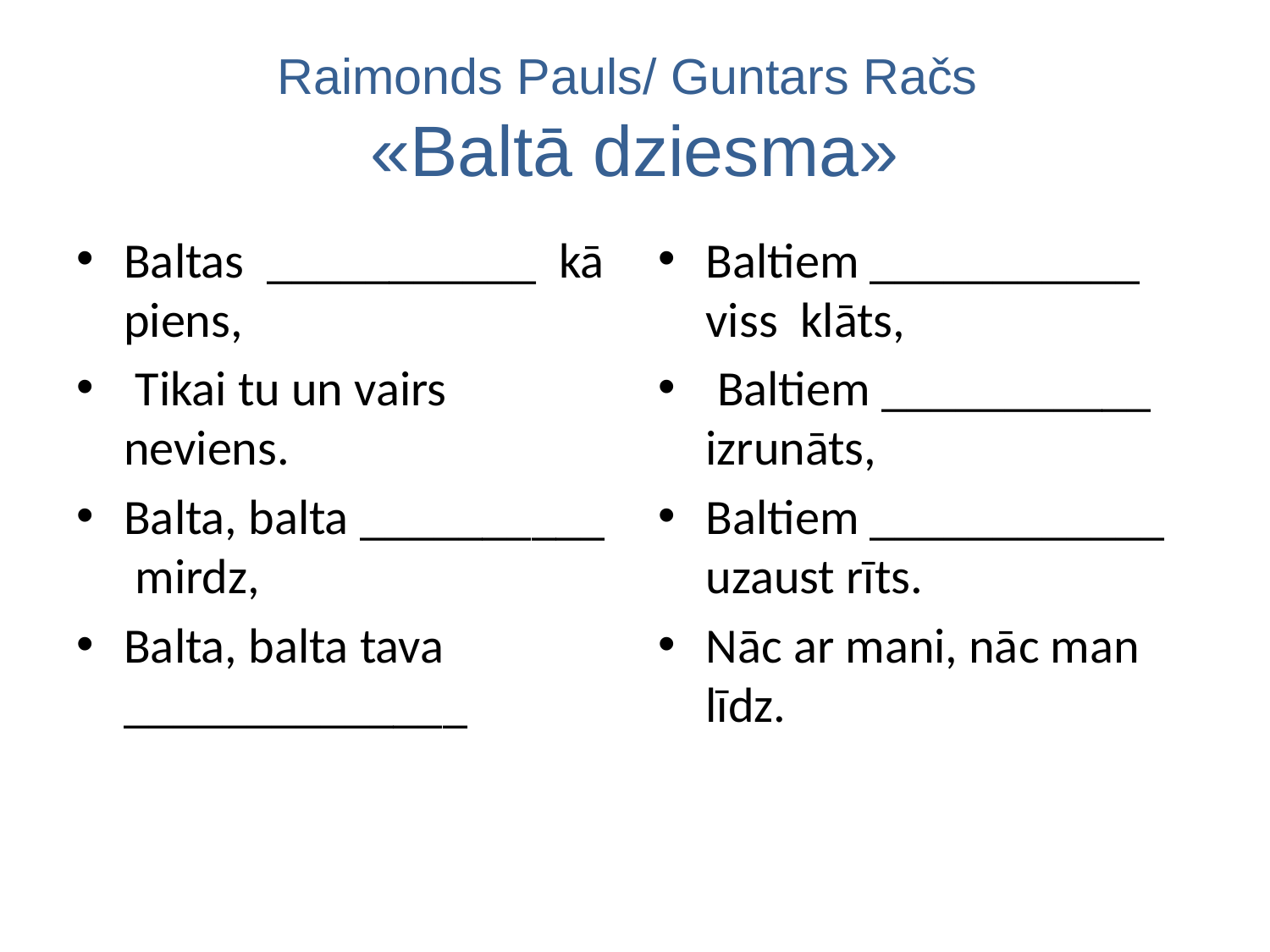

# Raimonds Pauls/ Guntars Račs «Baltā dziesma»
Baltas  ___________  kā piens,
 Tikai tu un vairs neviens.
Balta, balta __________  mirdz,
Balta, balta tava ______________

Baltiem ___________ viss  klāts,
 Baltiem ___________ izrunāts,
Baltiem ____________ uzaust rīts.
Nāc ar mani, nāc man līdz.